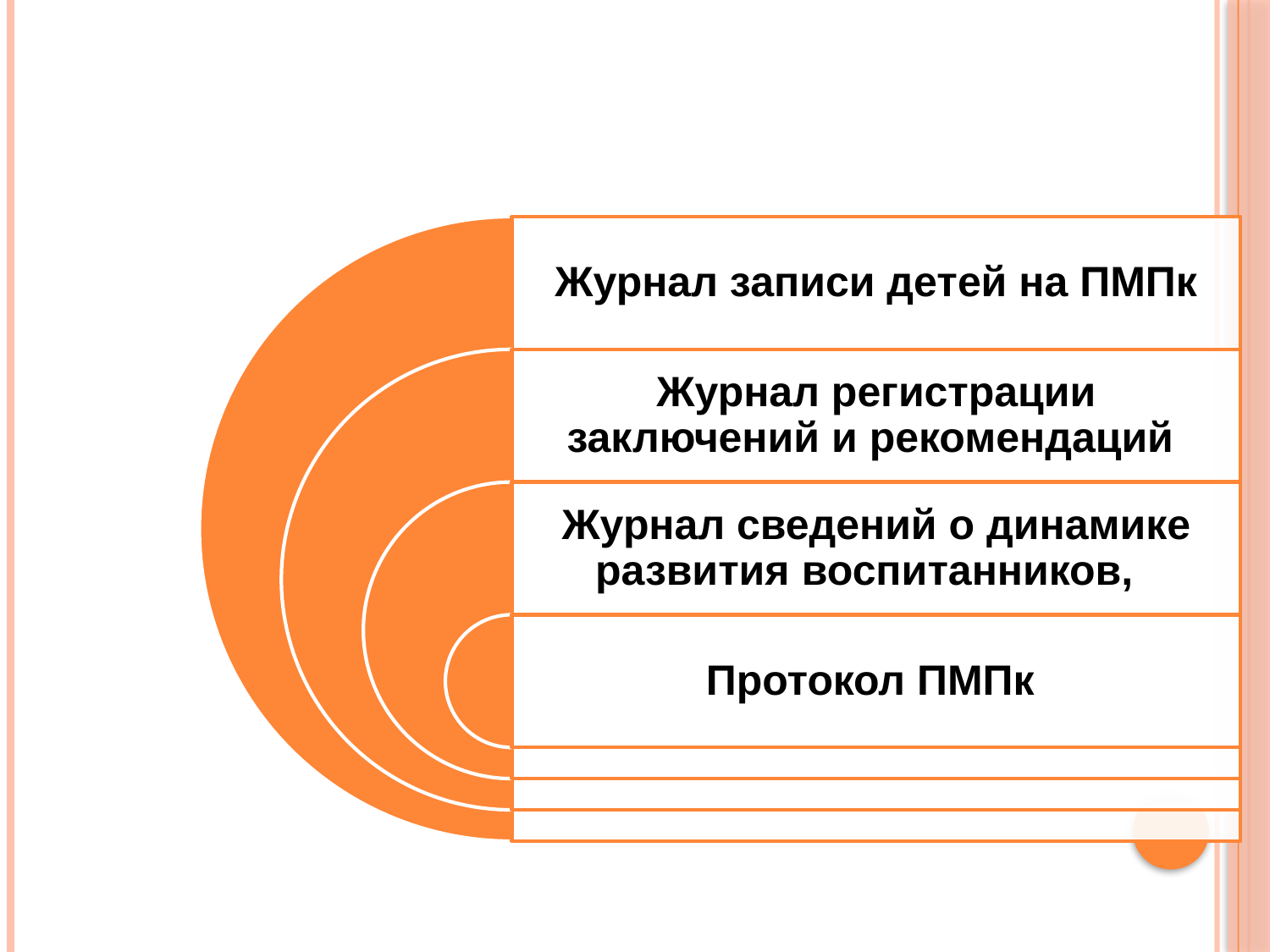

Журнал записи детей на ПМПк
Журнал регистрации заключений и рекомендаций
Журнал сведений о динамике развития воспитанников,
Протокол ПМПк